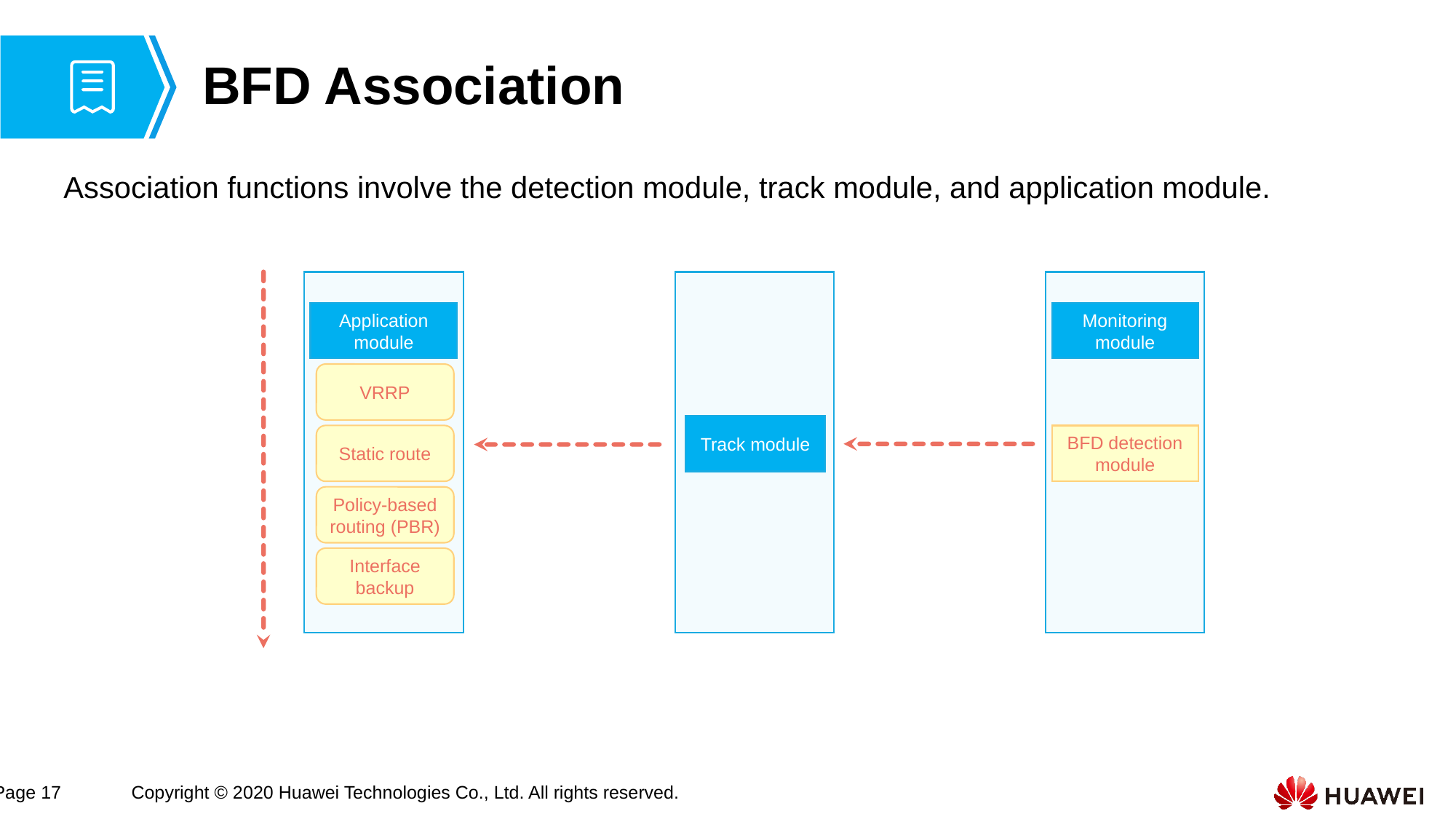

# BFD Association
Association functions involve the detection module, track module, and application module.

Application module
VRRP
Static route
Policy-based routing (PBR)
Interface backup

Track module

Monitoring module
BFD detection
module